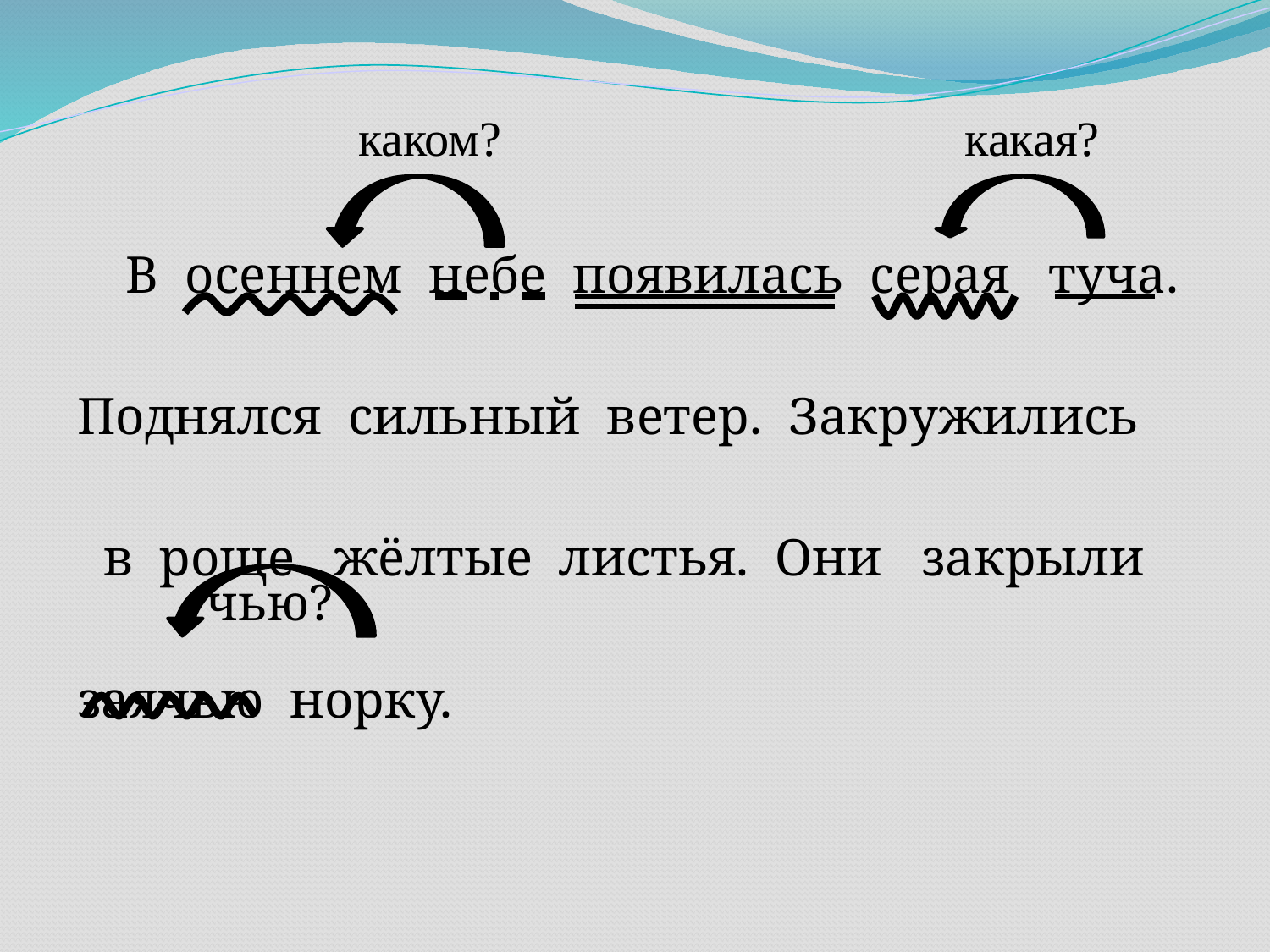

каком?
  какая?

     В  осеннем  небе  появилась  серая   туча.

Поднялся  сильный  ветер.  Закружились

  в  роще   жёлтые  листья.  Они   закрыли

заячью  норку.

чью?